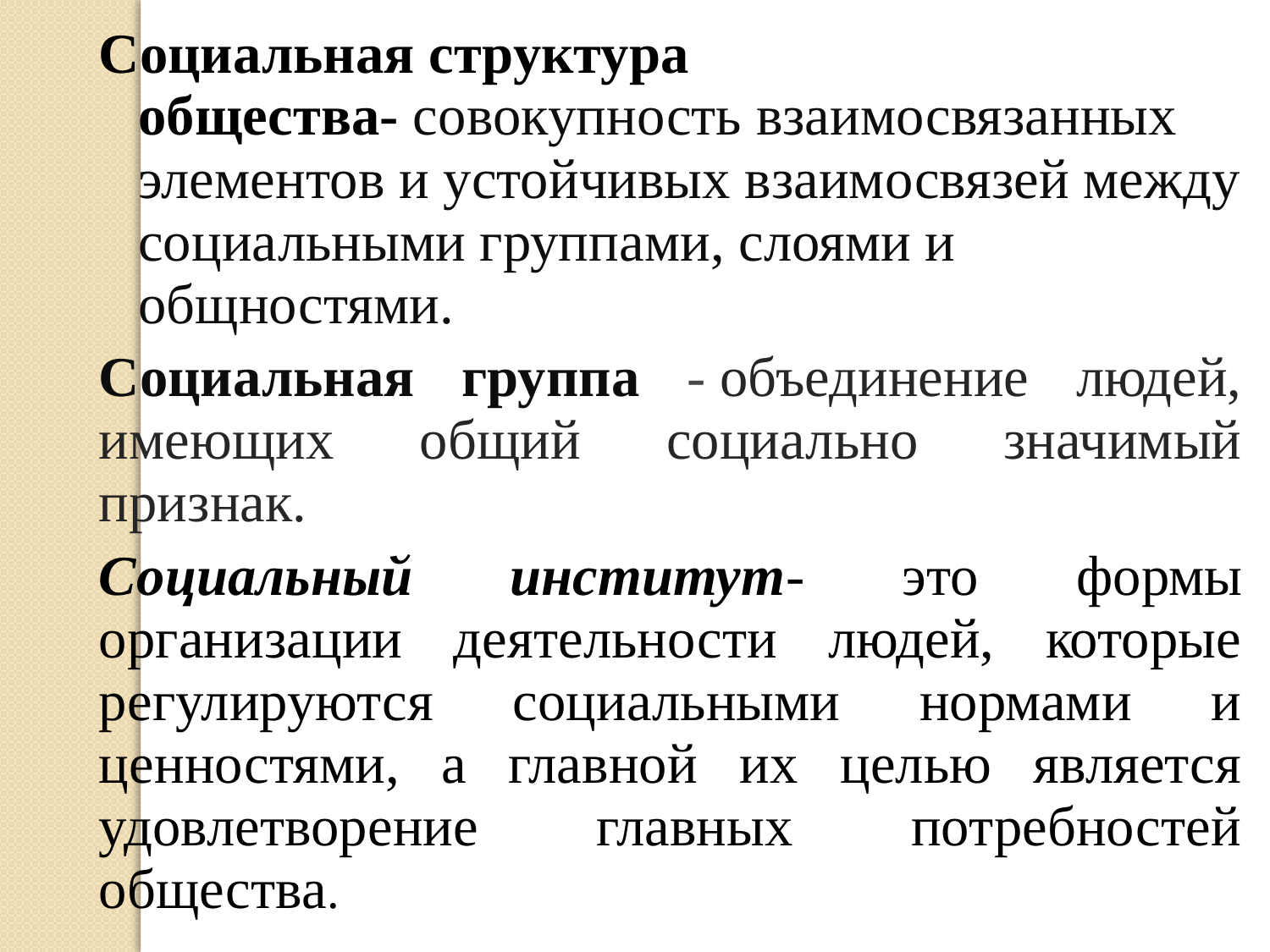

Социальная структура общества- совокупность взаимосвязанных элементов и устойчивых взаимосвязей между социальными группами, слоями и общностями.
Социальная группа - объединение людей, имеющих общий социально значимый признак.
Социальный институт- это формы организации деятельности людей, которые регулируются социальными нормами и ценностями, а главной их целью является удовлетворение главных потребностей общества.